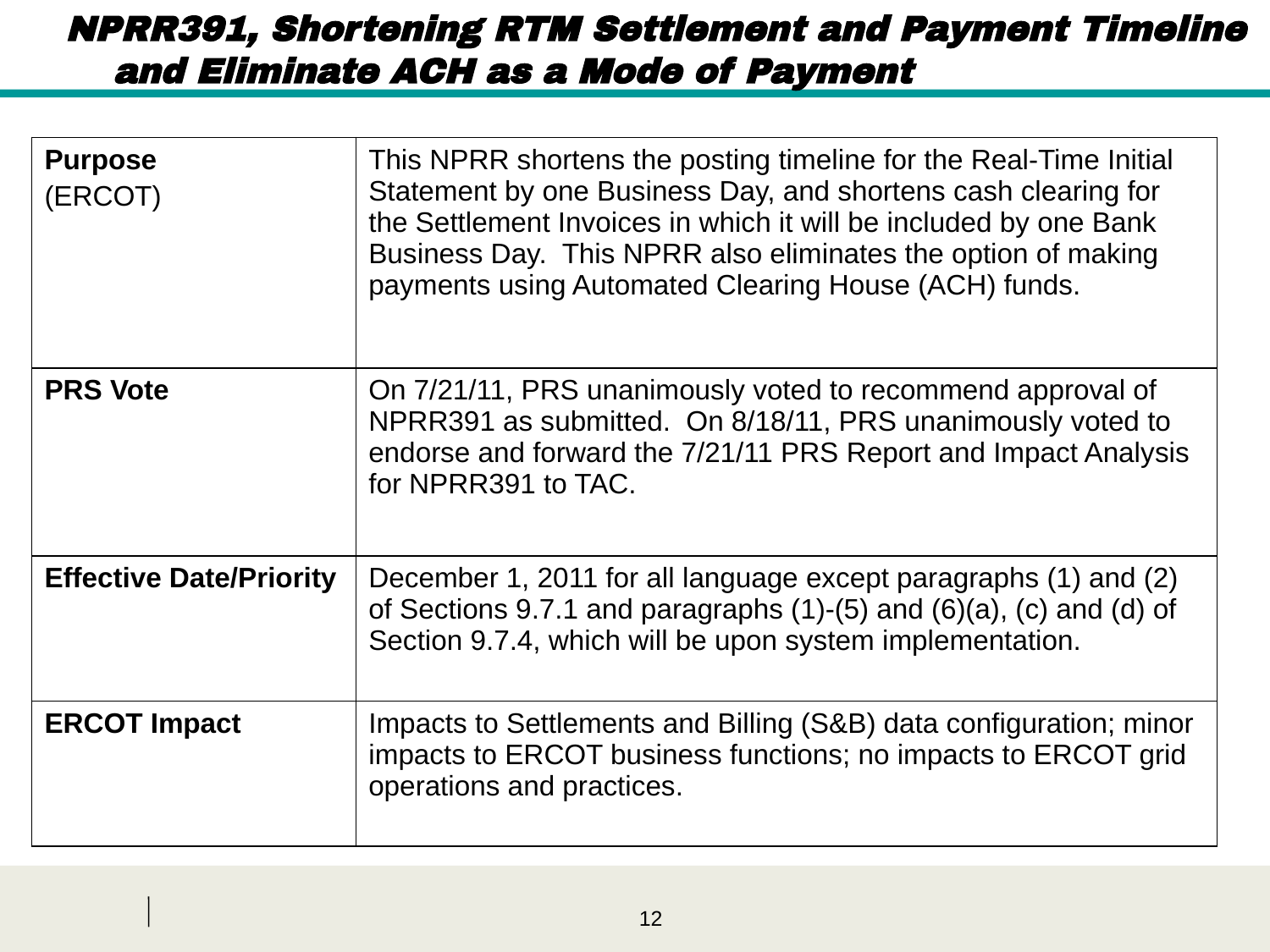

NPRR391, Shortening RTM Settlement and Payment Timeline and Eliminate ACH as a Mode of Payment
| Purpose (ERCOT) | This NPRR shortens the posting timeline for the Real-Time Initial Statement by one Business Day, and shortens cash clearing for the Settlement Invoices in which it will be included by one Bank Business Day. This NPRR also eliminates the option of making payments using Automated Clearing House (ACH) funds. |
| --- | --- |
| PRS Vote | On 7/21/11, PRS unanimously voted to recommend approval of NPRR391 as submitted. On 8/18/11, PRS unanimously voted to endorse and forward the 7/21/11 PRS Report and Impact Analysis for NPRR391 to TAC. |
| Effective Date/Priority | December 1, 2011 for all language except paragraphs (1) and (2) of Sections 9.7.1 and paragraphs (1)-(5) and (6)(a), (c) and (d) of Section 9.7.4, which will be upon system implementation. |
| ERCOT Impact | Impacts to Settlements and Billing (S&B) data configuration; minor impacts to ERCOT business functions; no impacts to ERCOT grid operations and practices. |